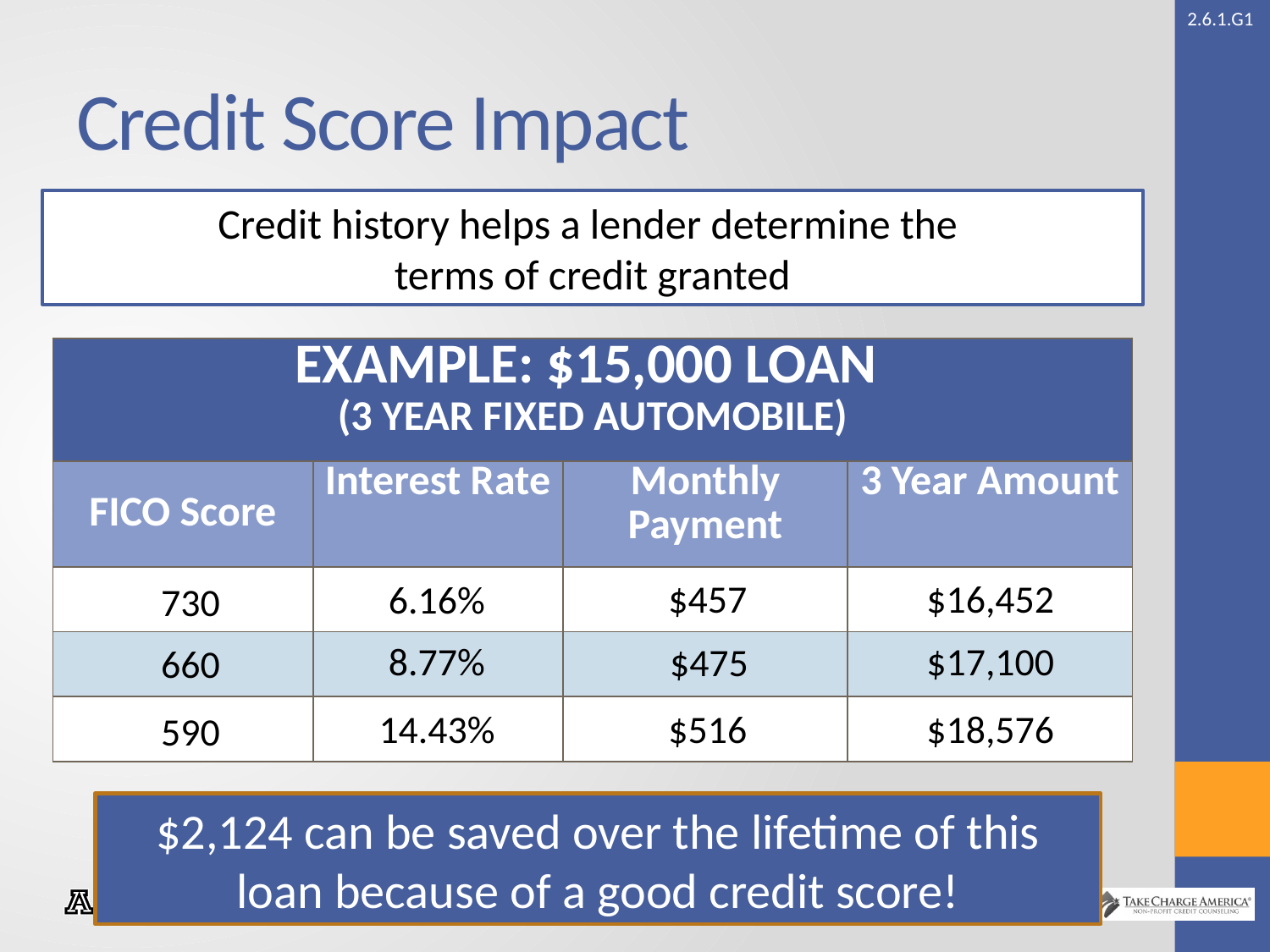

# Credit Score Impact
Credit history helps a lender determine the
terms of credit granted
| Example: $15,000 loan (3 year fixed automobile) |  |  |  |
| --- | --- | --- | --- |
| FICO Score | Interest Rate | Monthly Payment | 3 Year Amount |
|  |  |  |  |
|  |  |  |  |
|  |  |  |  |
$457
$16,452
6.16%
730
8.77%
$17,100
$475
660
$516
$18,576
14.43%
590
$2,124 can be saved over the lifetime of this loan because of a good credit score!